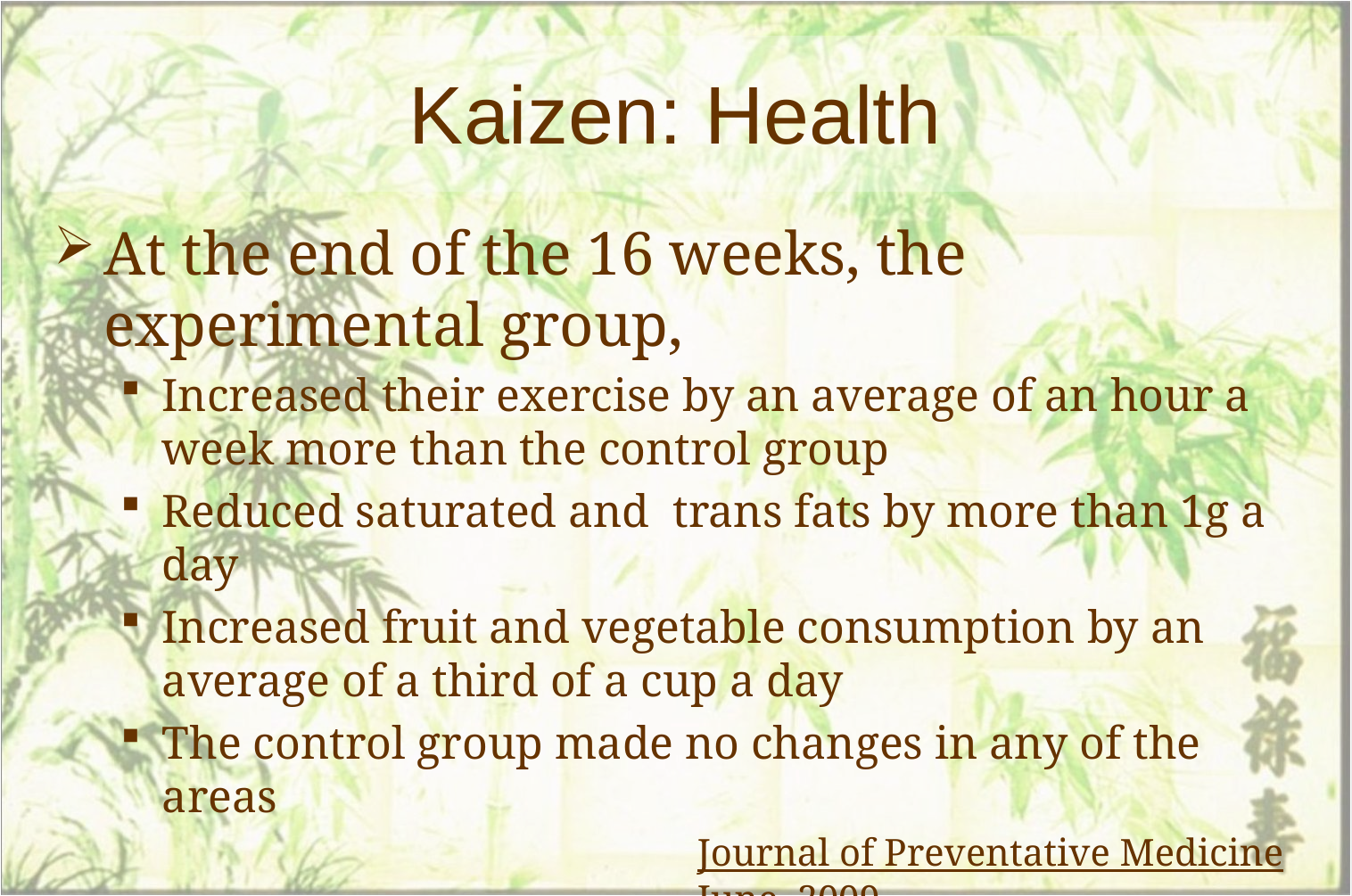

# Kaizen: Health
At the end of the 16 weeks, the experimental group,
Increased their exercise by an average of an hour a week more than the control group
Reduced saturated and  trans fats by more than 1g a day
Increased fruit and vegetable consumption by an average of a third of a cup a day
The control group made no changes in any of the areas
				Journal of Preventative Medicine
				June, 2009